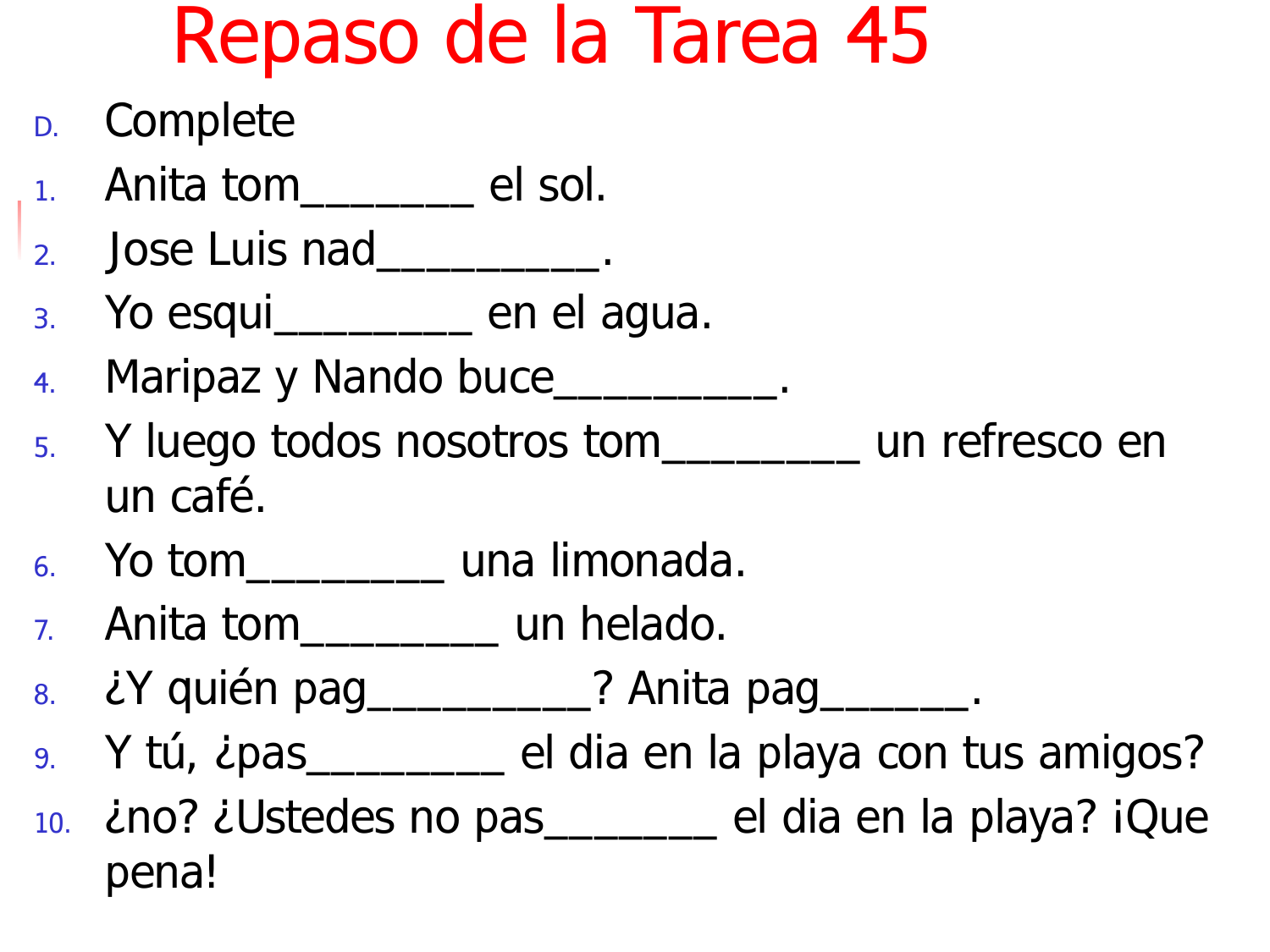

# Repaso de la Tarea 45
Complete
Anita tom_______ el sol.
Jose Luis nad_________.
Yo esqui________ en el agua.
Maripaz y Nando buce_________.
Y luego todos nosotros tom________ un refresco en un café.
Yo tom________ una limonada.
Anita tom________ un helado.
¿Y quién pag_________? Anita pag______.
Y tú, ¿pas________ el dia en la playa con tus amigos?
¿no? ¿Ustedes no pas_______ el dia en la playa? ¡Que pena!